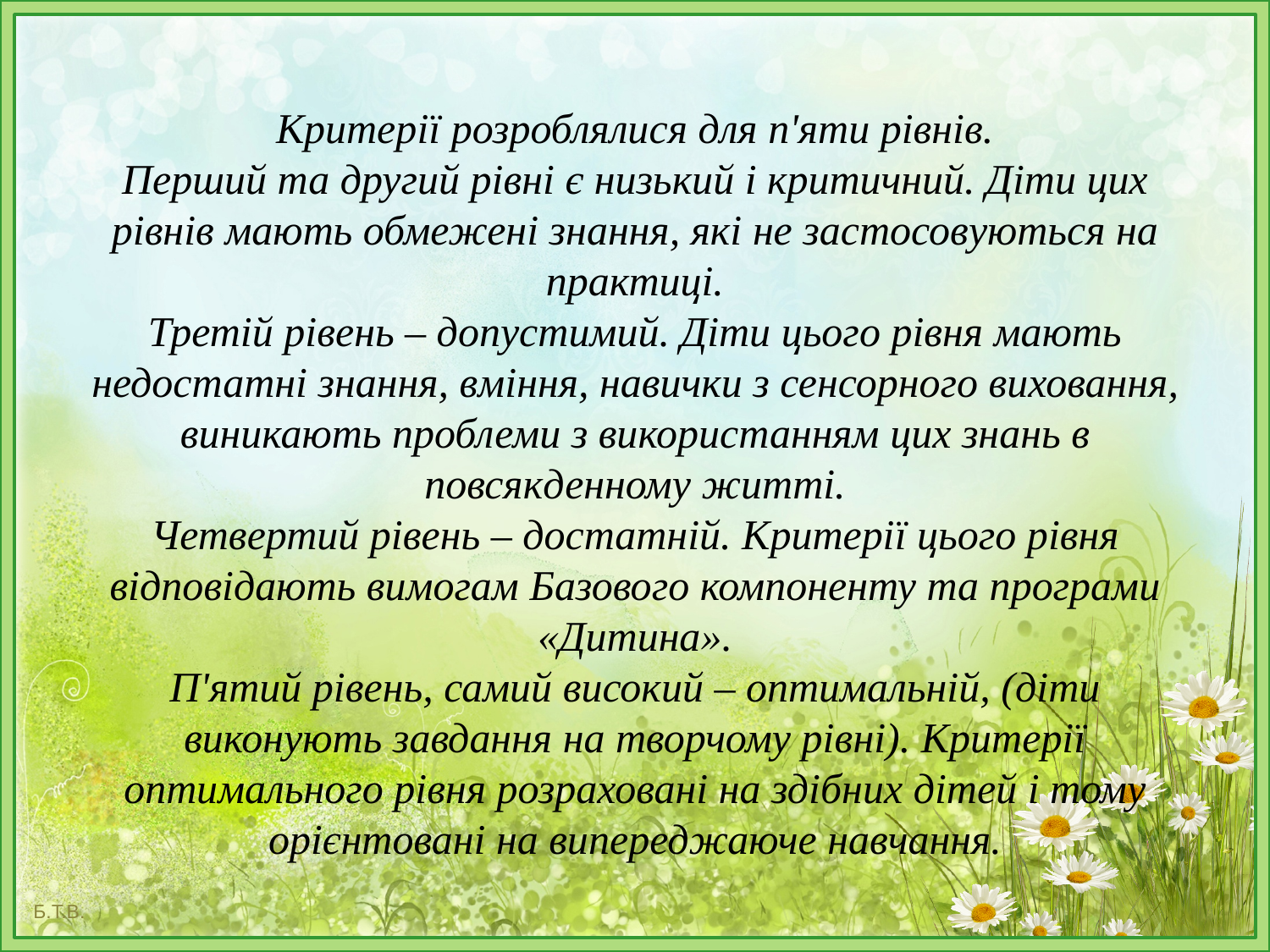

# Критерії розроблялися для п'яти рівнів. Перший та другий рівні є низький і критичний. Діти цих рівнів мають обмежені знання, які не застосовуються на практиці. Третій рівень – допустимий. Діти цього рівня мають недостатні знання, вміння, навички з сенсорного виховання, виникають проблеми з використанням цих знань в повсякденному житті. Четвертий рівень – достатній. Критерії цього рівня відповідають вимогам Базового компоненту та програми «Дитина». П'ятий рівень, самий високий – оптимальній, (діти виконують завдання на творчому рівні). Критерії оптимального рівня розраховані на здібних дітей і тому орієнтовані на випереджаюче навчання.